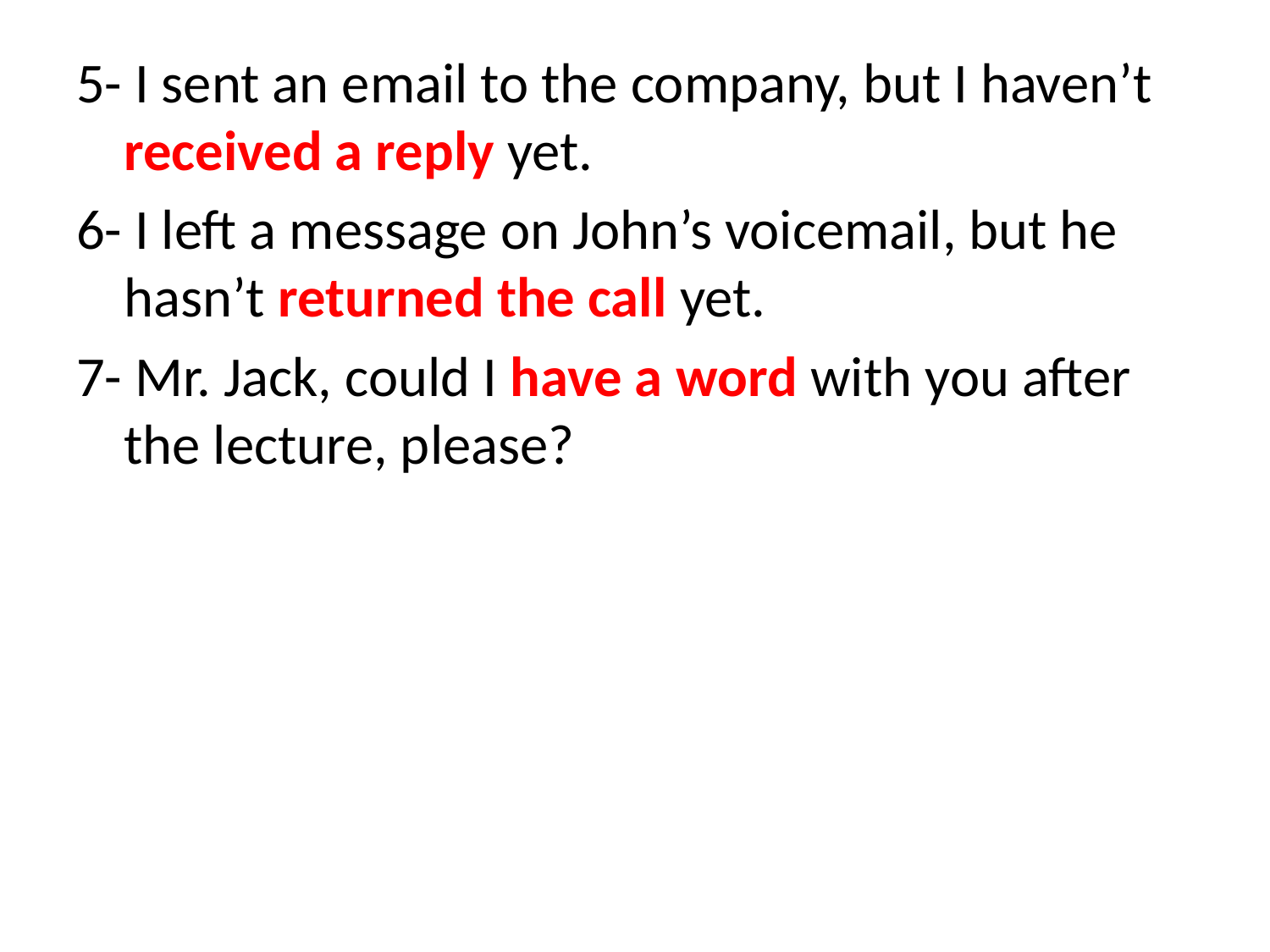

5- I sent an email to the company, but I haven’t received a reply yet.
6- I left a message on John’s voicemail, but he hasn’t returned the call yet.
7- Mr. Jack, could I have a word with you after the lecture, please?